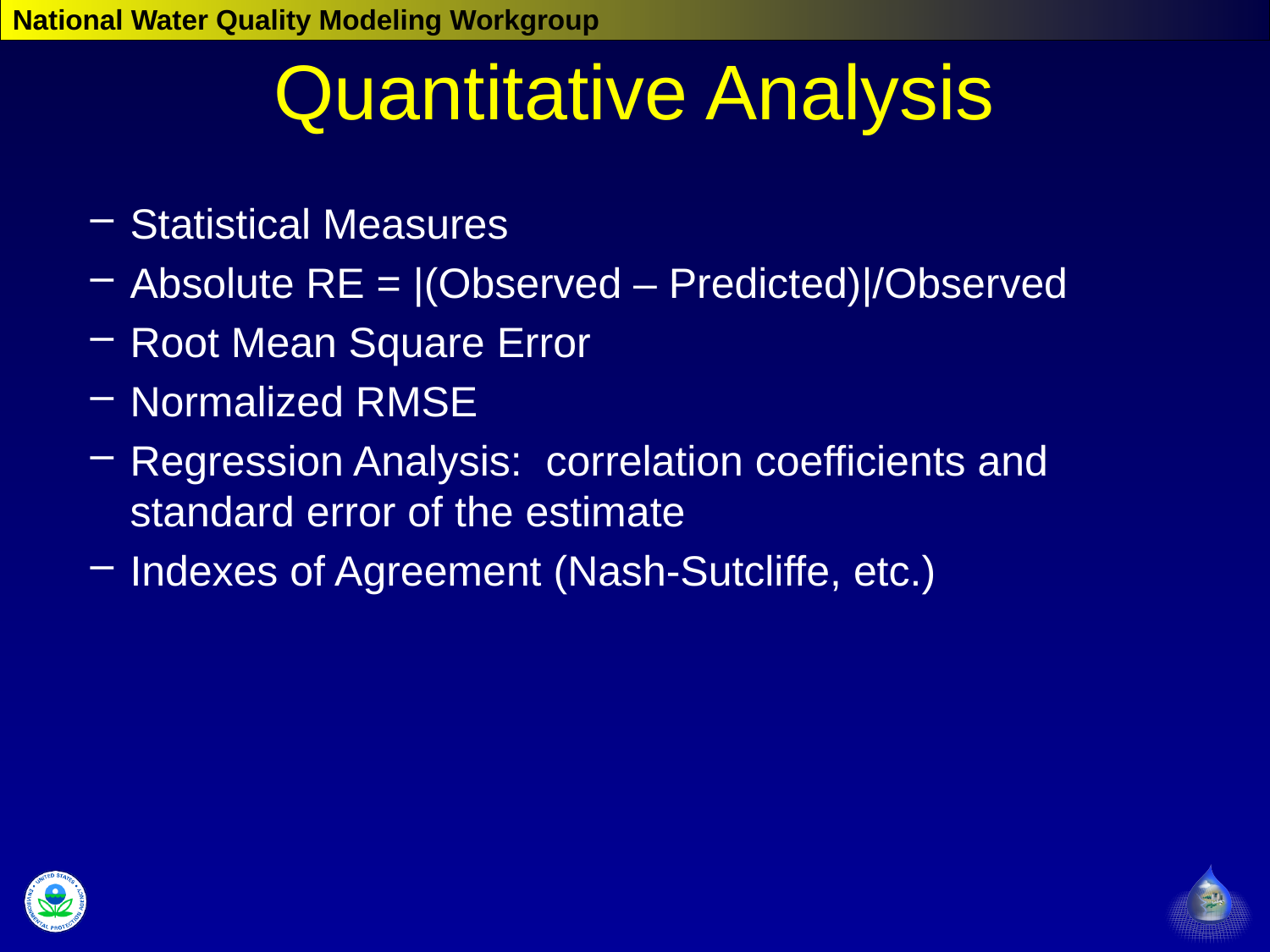

# Quantitative Analysis
Statistical Measures
Absolute RE = |(Observed – Predicted)|/Observed
Root Mean Square Error
Normalized RMSE
Regression Analysis:  correlation coefficients and standard error of the estimate
Indexes of Agreement (Nash-Sutcliffe, etc.)